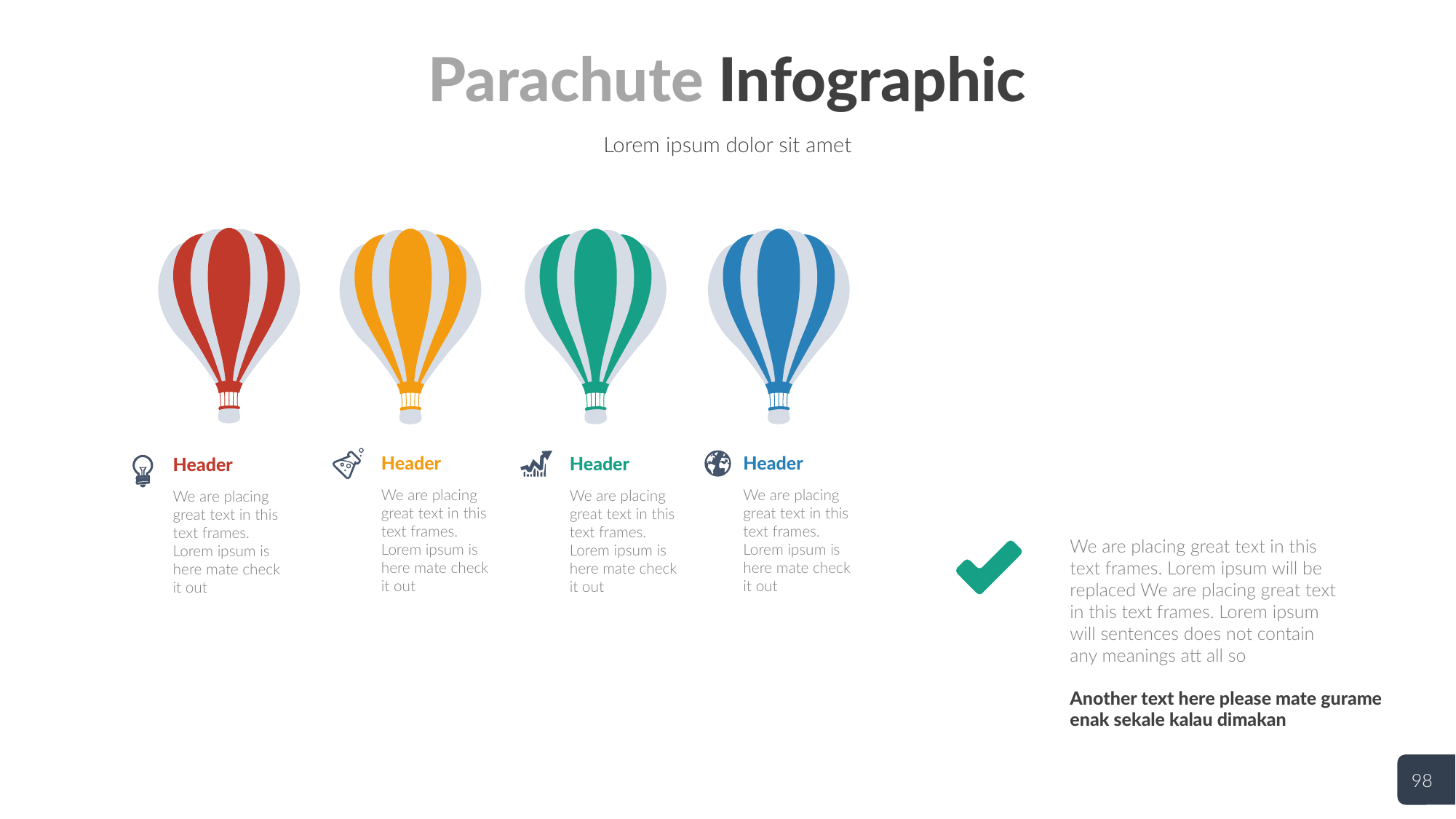

# Parachute Infographic
Lorem ipsum dolor sit amet

Header
Header
Header
Header

We are placing great text in this text frames. Lorem ipsum is here mate check it out
We are placing great text in this text frames. Lorem ipsum is here mate check it out
We are placing great text in this text frames. Lorem ipsum is here mate check it out
We are placing great text in this text frames. Lorem ipsum is here mate check it out
We are placing great text in this text frames. Lorem ipsum will be replaced We are placing great text in this text frames. Lorem ipsum will sentences does not contain any meanings att all so

Another text here please mate gurame enak sekale kalau dimakan

98